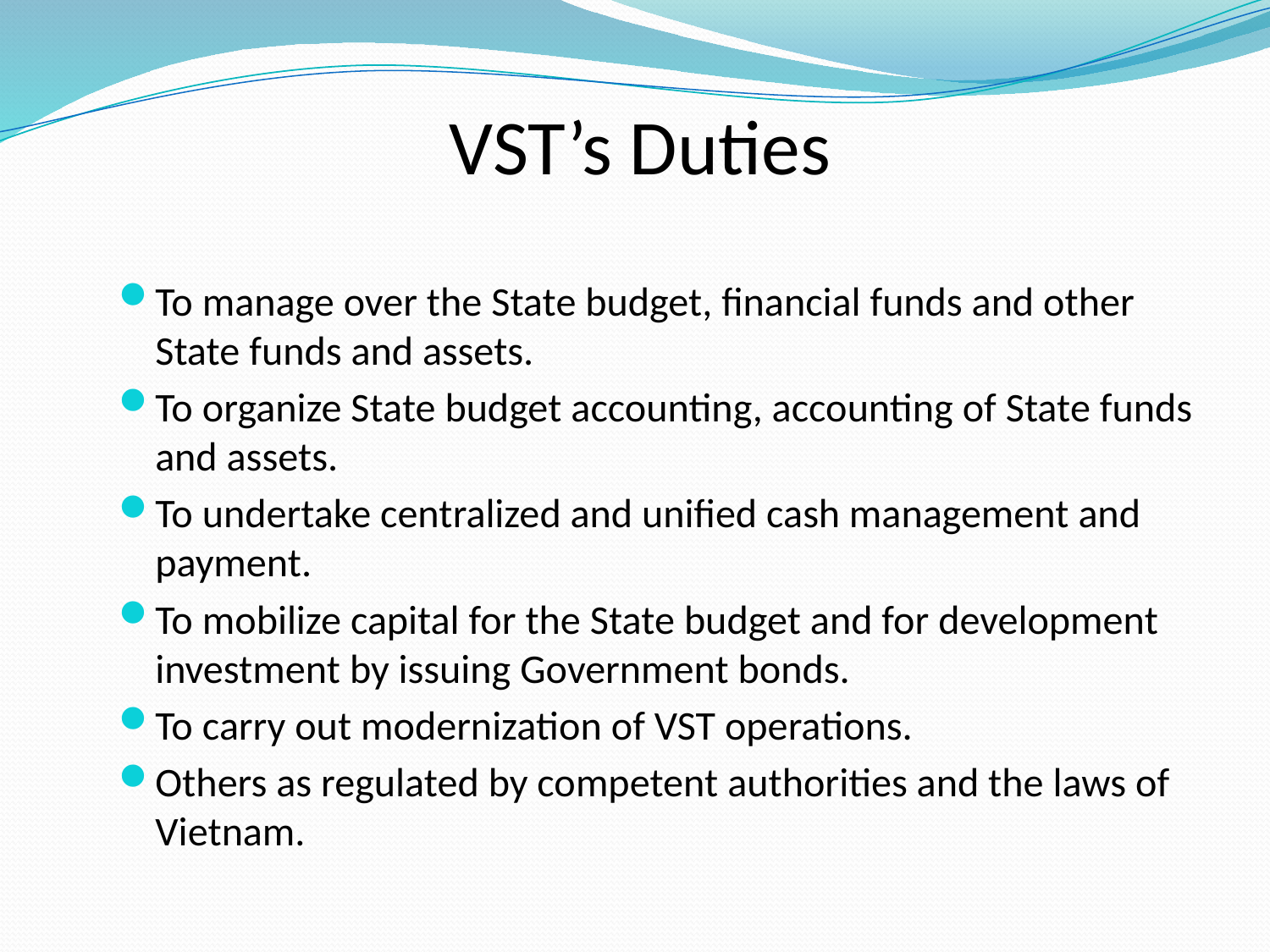

# VST’s Duties
To manage over the State budget, financial funds and other State funds and assets.
To organize State budget accounting, accounting of State funds and assets.
To undertake centralized and unified cash management and payment.
To mobilize capital for the State budget and for development investment by issuing Government bonds.
To carry out modernization of VST operations.
Others as regulated by competent authorities and the laws of Vietnam.